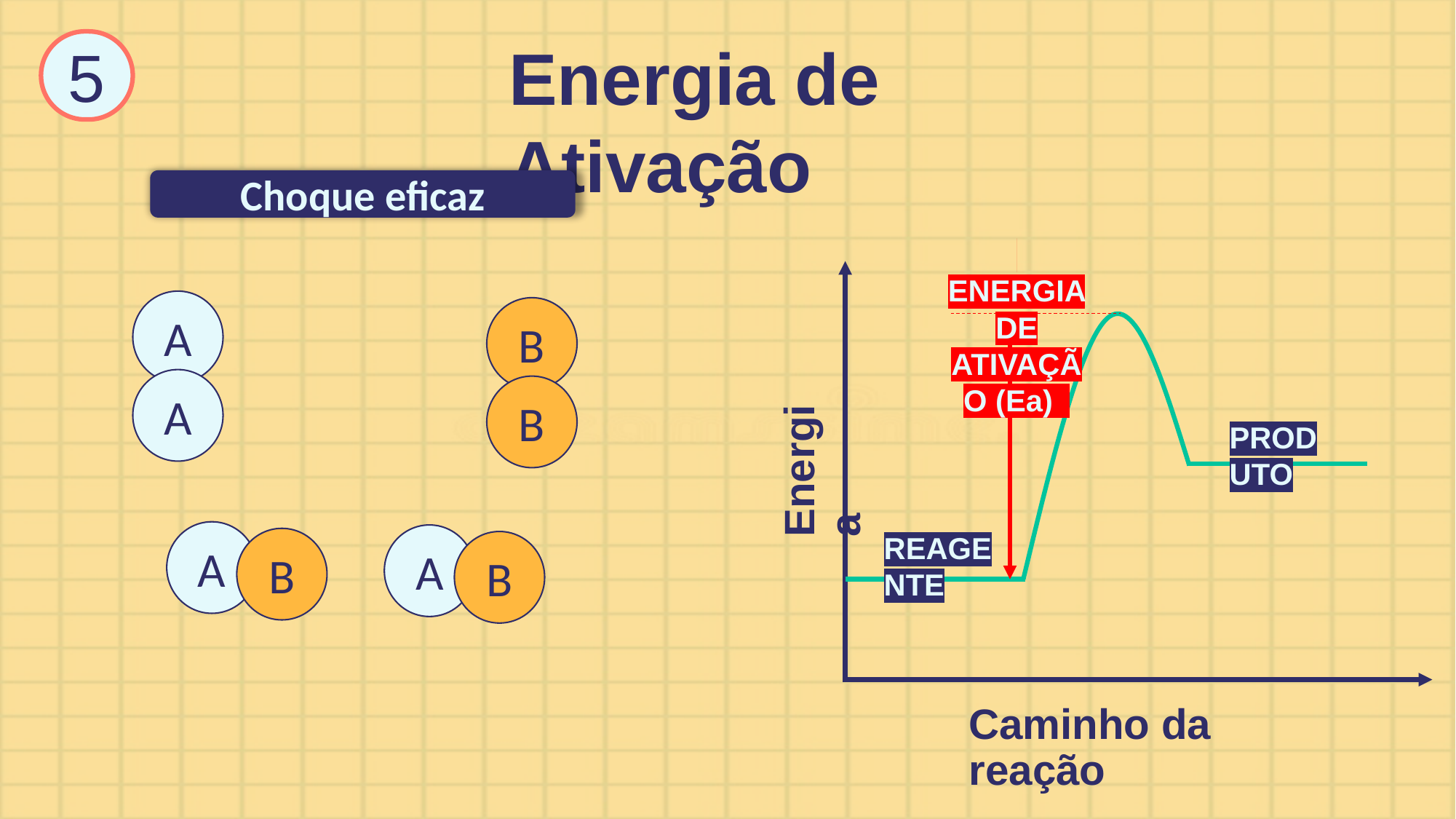

Energia de Ativação
5
Choque eficaz
 ENERGIA DE ATIVAÇÃO (Ea)
A
A
B
B

PRODUTO
Energia
A
B
REAGENTE
A
B
Caminho da reação